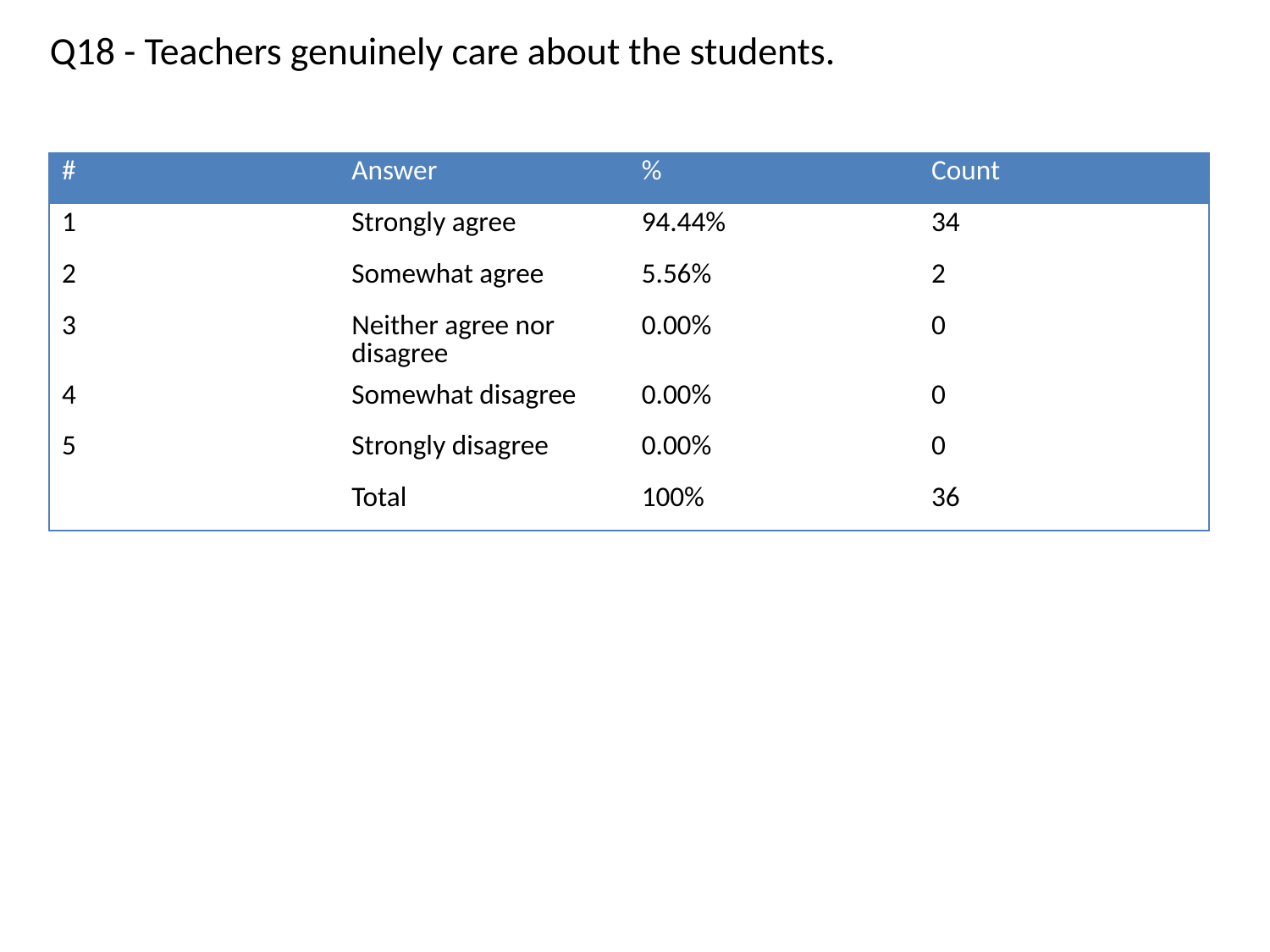

Q18 - Teachers genuinely care about the students.
| # | Answer | % | Count |
| --- | --- | --- | --- |
| 1 | Strongly agree | 94.44% | 34 |
| 2 | Somewhat agree | 5.56% | 2 |
| 3 | Neither agree nor disagree | 0.00% | 0 |
| 4 | Somewhat disagree | 0.00% | 0 |
| 5 | Strongly disagree | 0.00% | 0 |
|  | Total | 100% | 36 |